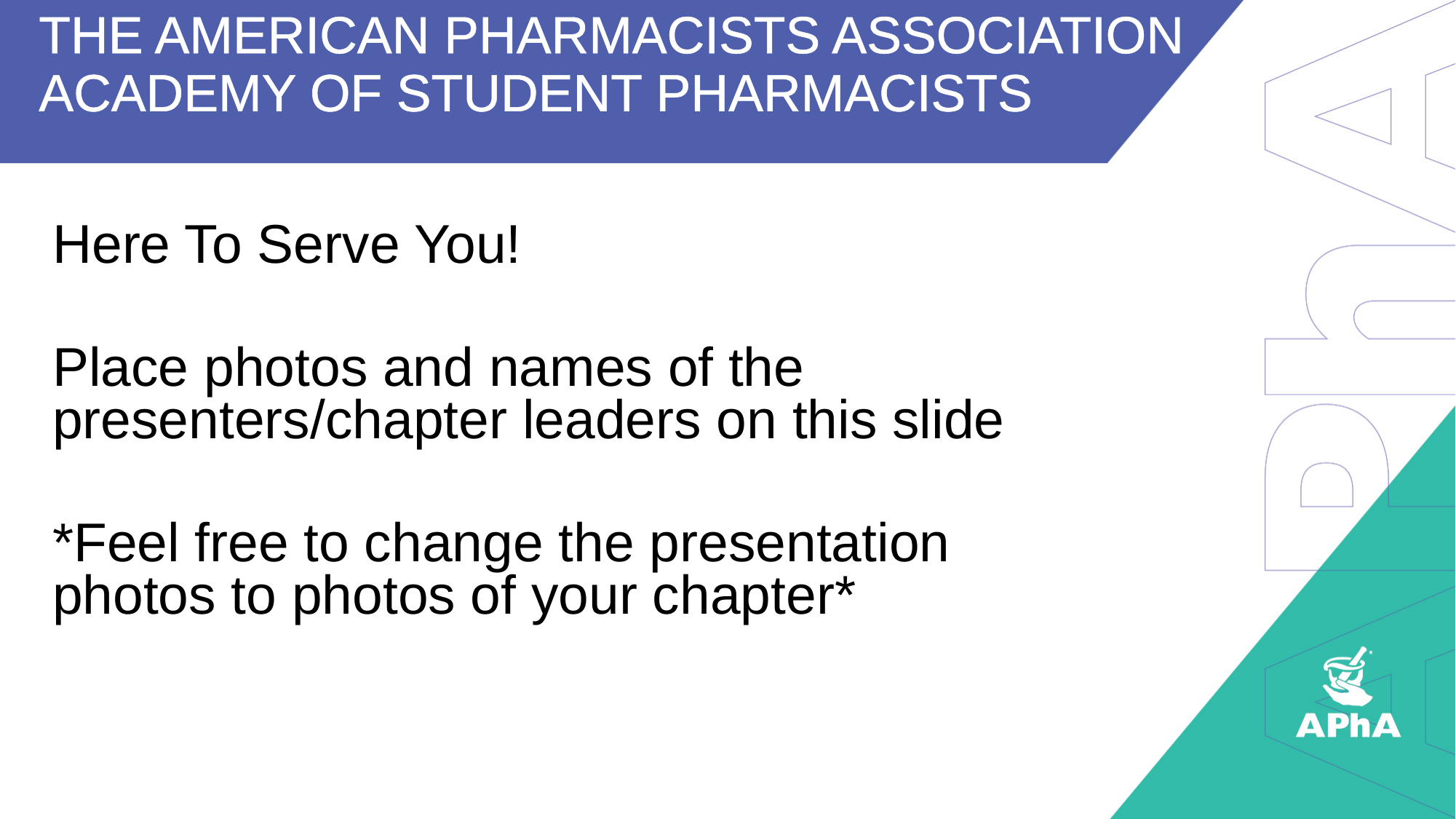

The American Pharmacists Association
Academy of Student Pharmacists

Here To Serve You!

Place photos and names of the presenters/chapter leaders on this slide

*Feel free to change the presentation photos to photos of your chapter*
Body copy goes here